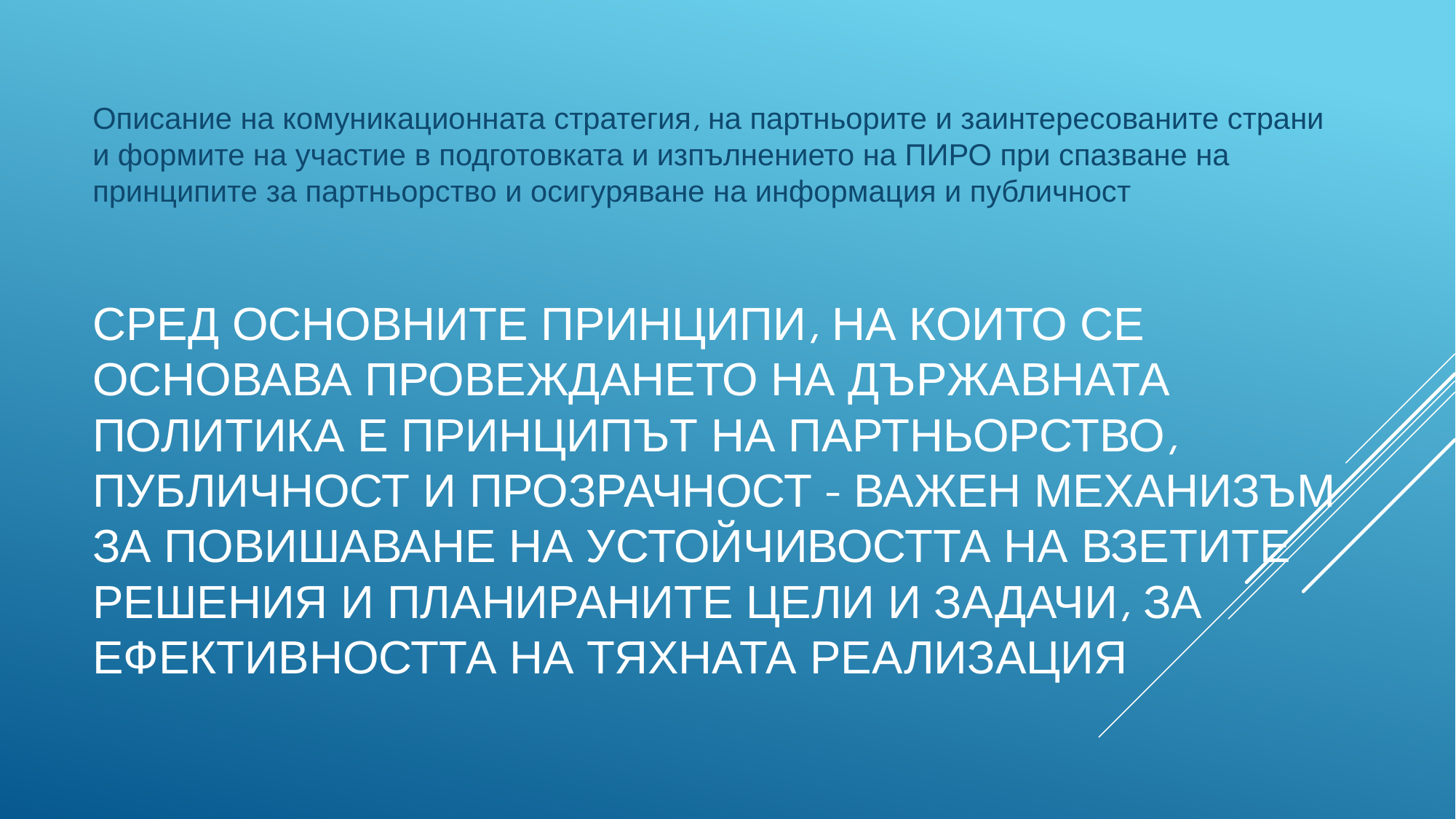

Описание на комуникационната стратегия, на партньорите и заинтересованите страни и формите на участие в подготовката и изпълнението на ПИРО при спазване на принципите за партньорство и осигуряване на информация и публичност
# Сред основните принципи, на които се основава провеждането на държавната политика е принципът на партньорство, публичност и прозрачност - важен механизъм за повишаване на устойчивостта на взетите решения и планираните цели и задачи, за ефективността на тяхната реализация